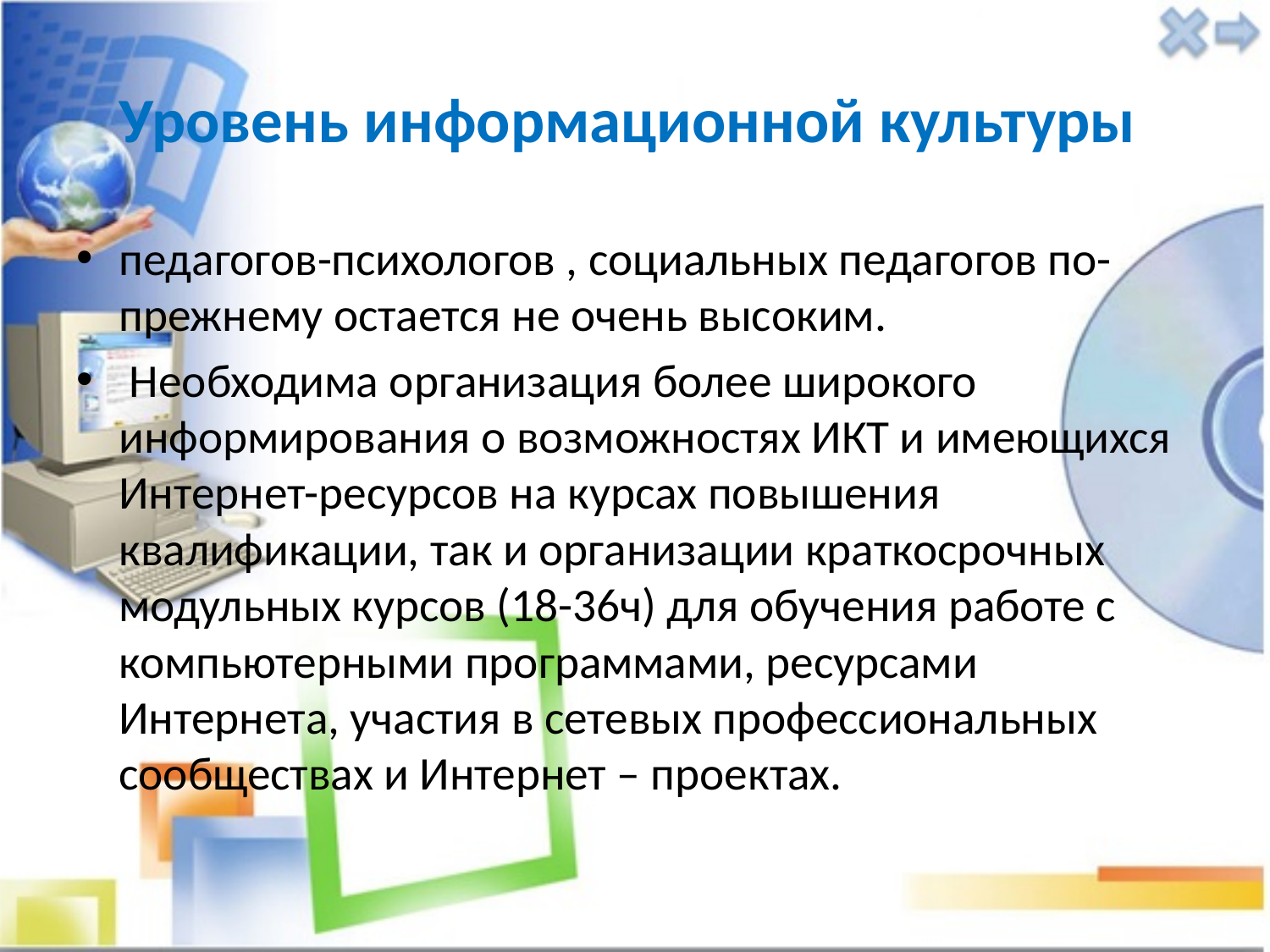

# Уровень информационной культуры
педагогов-психологов , социальных педагогов по-прежнему остается не очень высоким.
 Необходима организация более широкого информирования о возможностях ИКТ и имеющихся Интернет-ресурсов на курсах повышения квалификации, так и организации краткосрочных модульных курсов (18-36ч) для обучения работе с компьютерными программами, ресурсами Интернета, участия в сетевых профессиональных сообществах и Интернет – проектах.